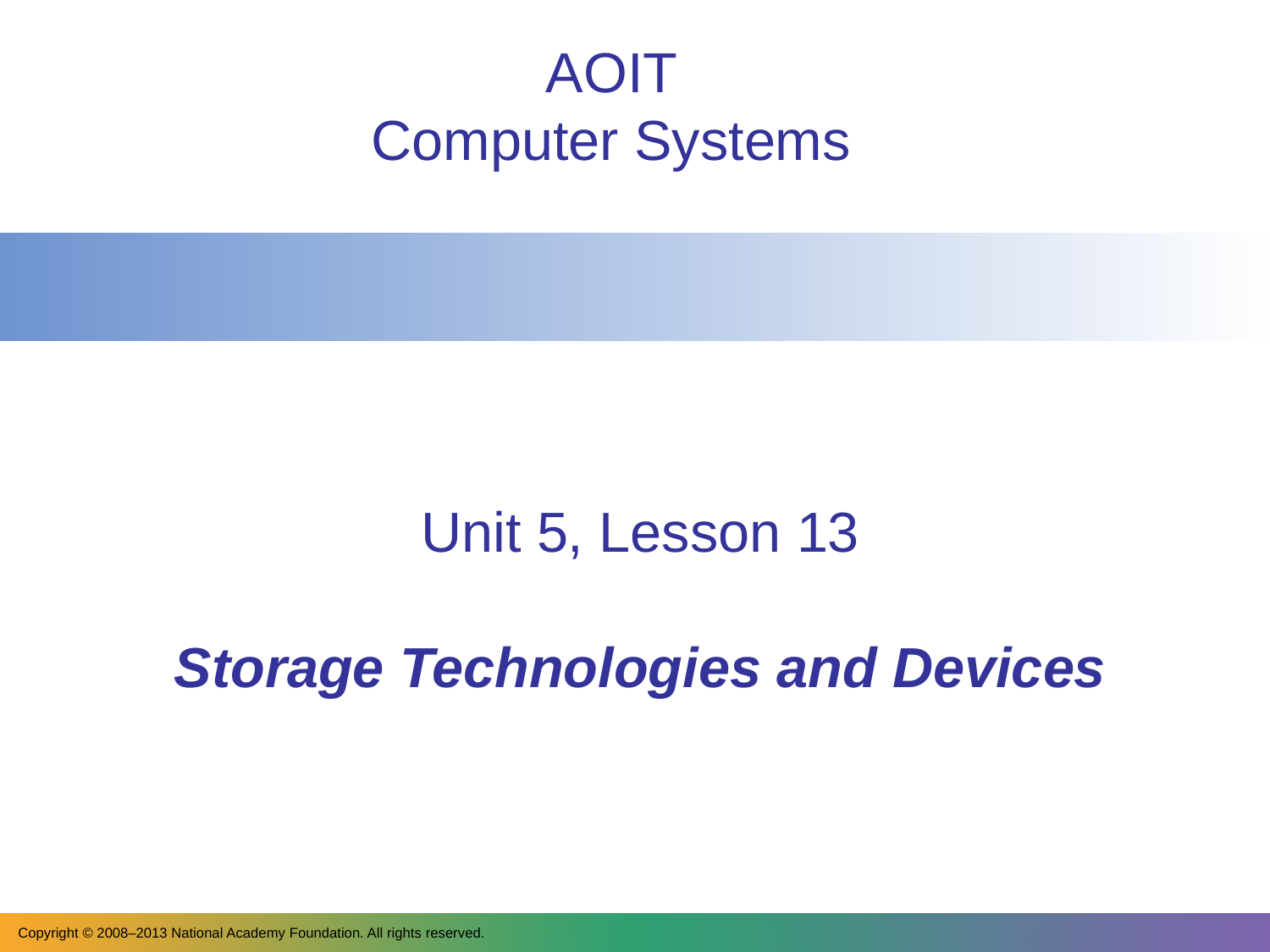

AOIT
Computer Systems
# Unit 5, Lesson 13 Storage Technologies and Devices
Copyright © 2008–2013 National Academy Foundation. All rights reserved.